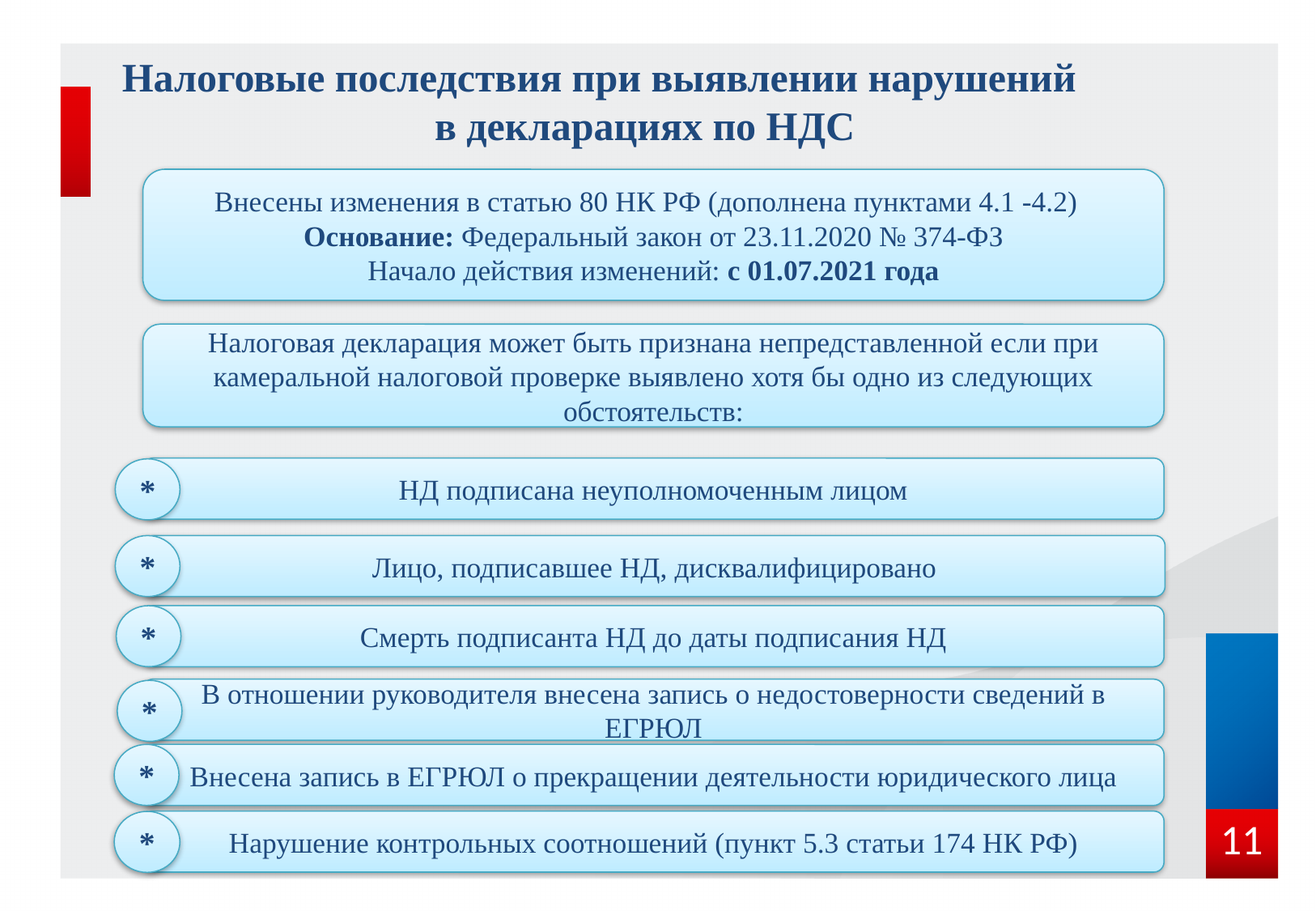

Налоговые последствия при выявлении нарушений          в декларациях по НДС
Внесены изменения в статью 80 НК РФ (дополнена пунктами 4.1 -4.2)   Основание: Федеральный закон от 23.11.2020 № 374-ФЗ
Начало действия изменений: с 01.07.2021 года
Налоговая декларация может быть признана непредставленной если при камеральной налоговой проверке выявлено хотя бы одно из следующих обстоятельств:
НД подписана неуполномоченным лицом
*
*
Лицо, подписавшее НД, дисквалифицировано
*
Смерть подписанта НД до даты подписания НД
В отношении руководителя внесена запись о недостоверности сведений в ЕГРЮЛ
*
*
Внесена запись в ЕГРЮЛ о прекращении деятельности юридического лица
11
Нарушение контрольных соотношений (пункт 5.3 статьи 174 НК РФ)
*